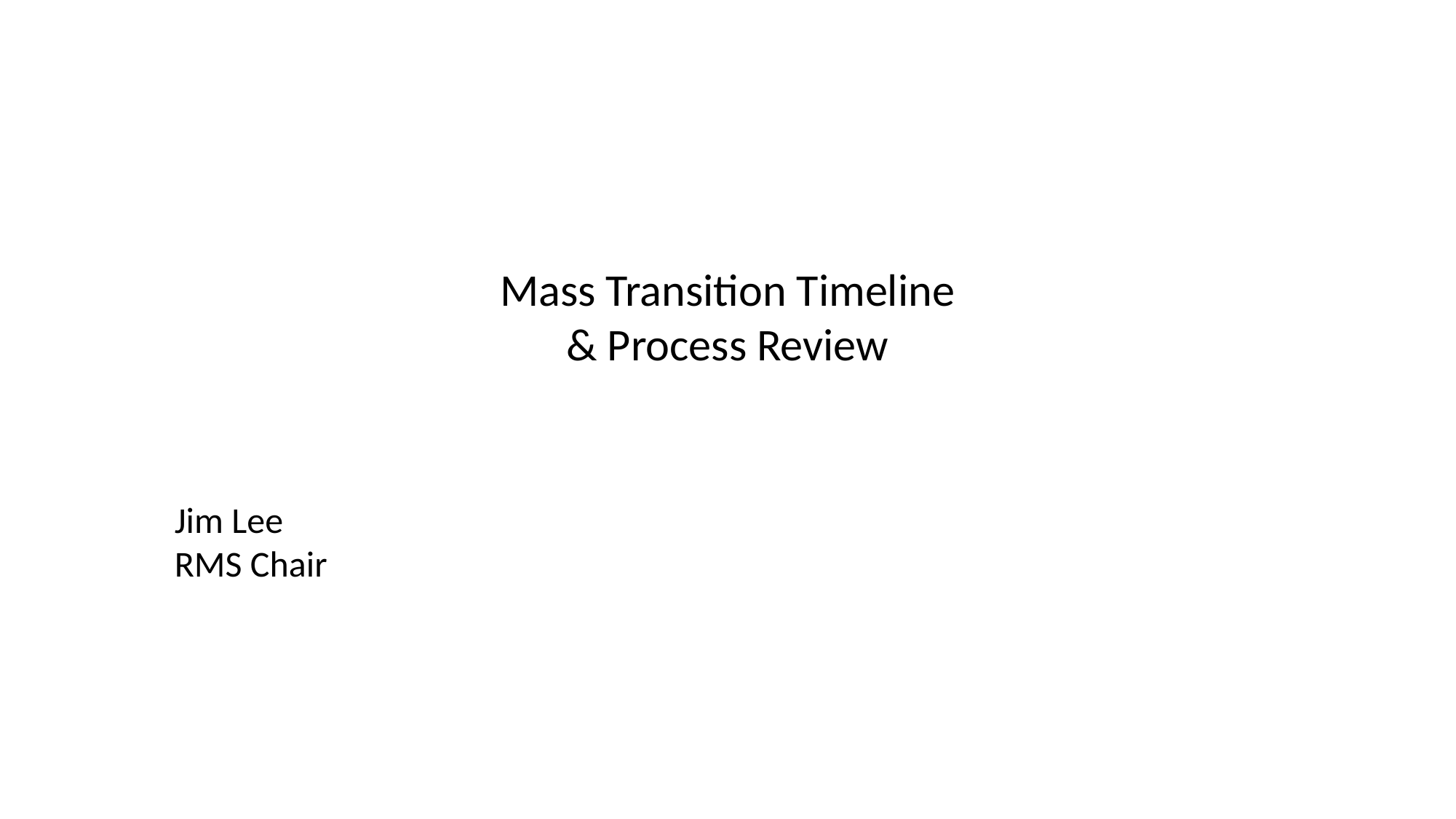

# Mass Transition Timeline & Process Review
Jim Lee
RMS Chair